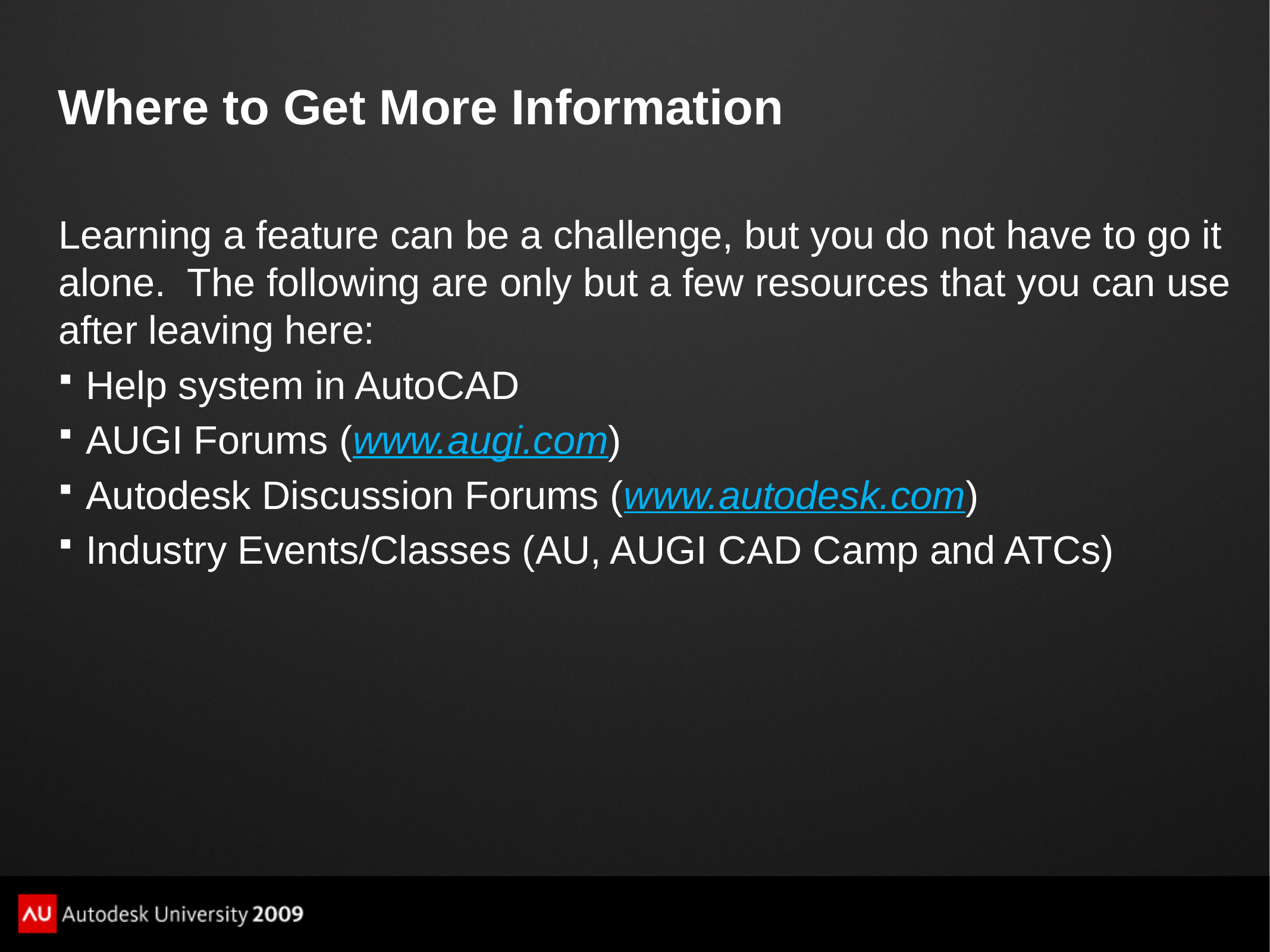

# Where to Get More Information
Learning a feature can be a challenge, but you do not have to go it alone.  The following are only but a few resources that you can use after leaving here:
Help system in AutoCAD
AUGI Forums (www.augi.com)
Autodesk Discussion Forums (www.autodesk.com)
Industry Events/Classes (AU, AUGI CAD Camp and ATCs)